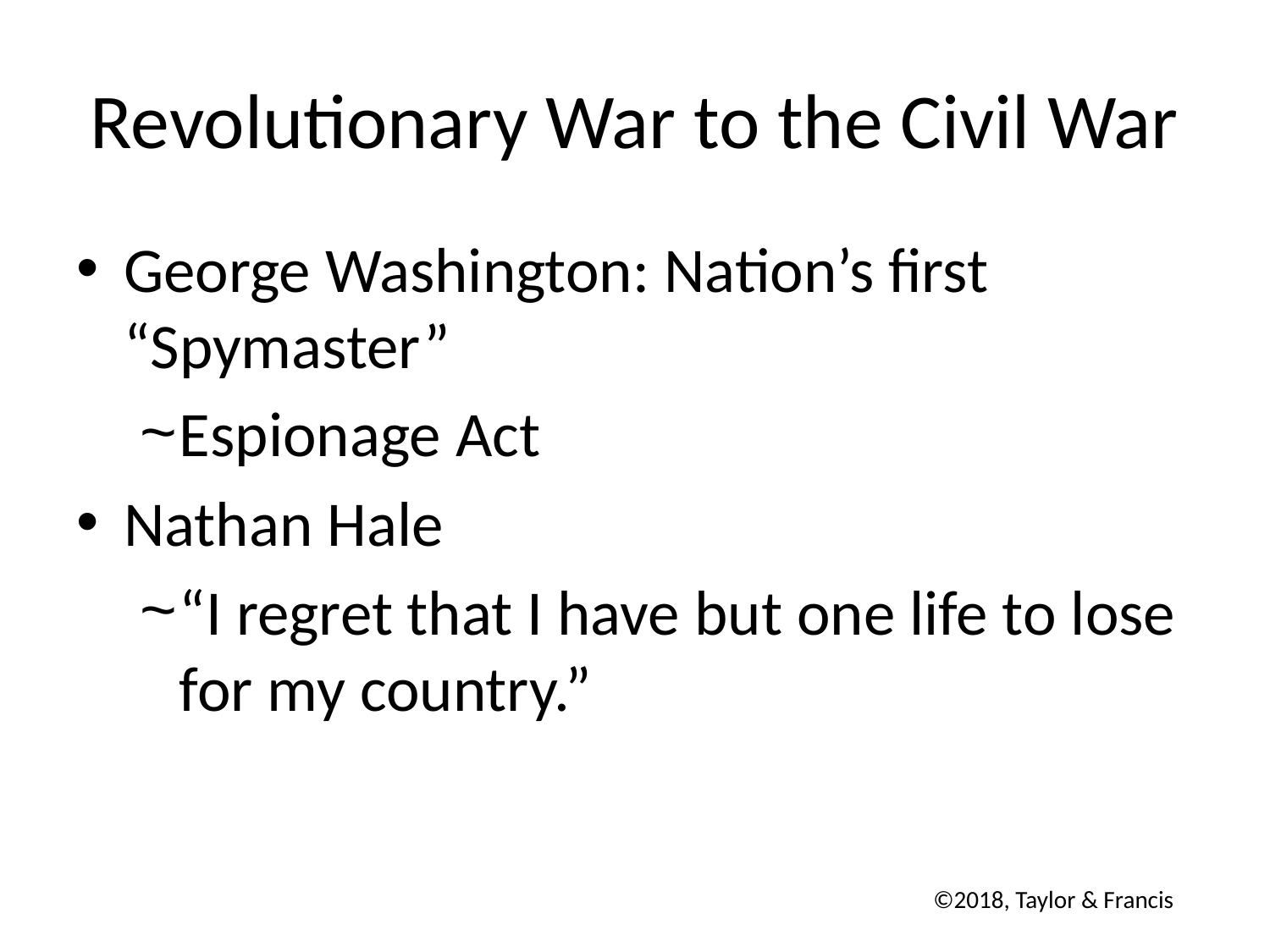

# Revolutionary War to the Civil War
George Washington: Nation’s first “Spymaster”
Espionage Act
Nathan Hale
“I regret that I have but one life to lose for my country.”
©2018, Taylor & Francis